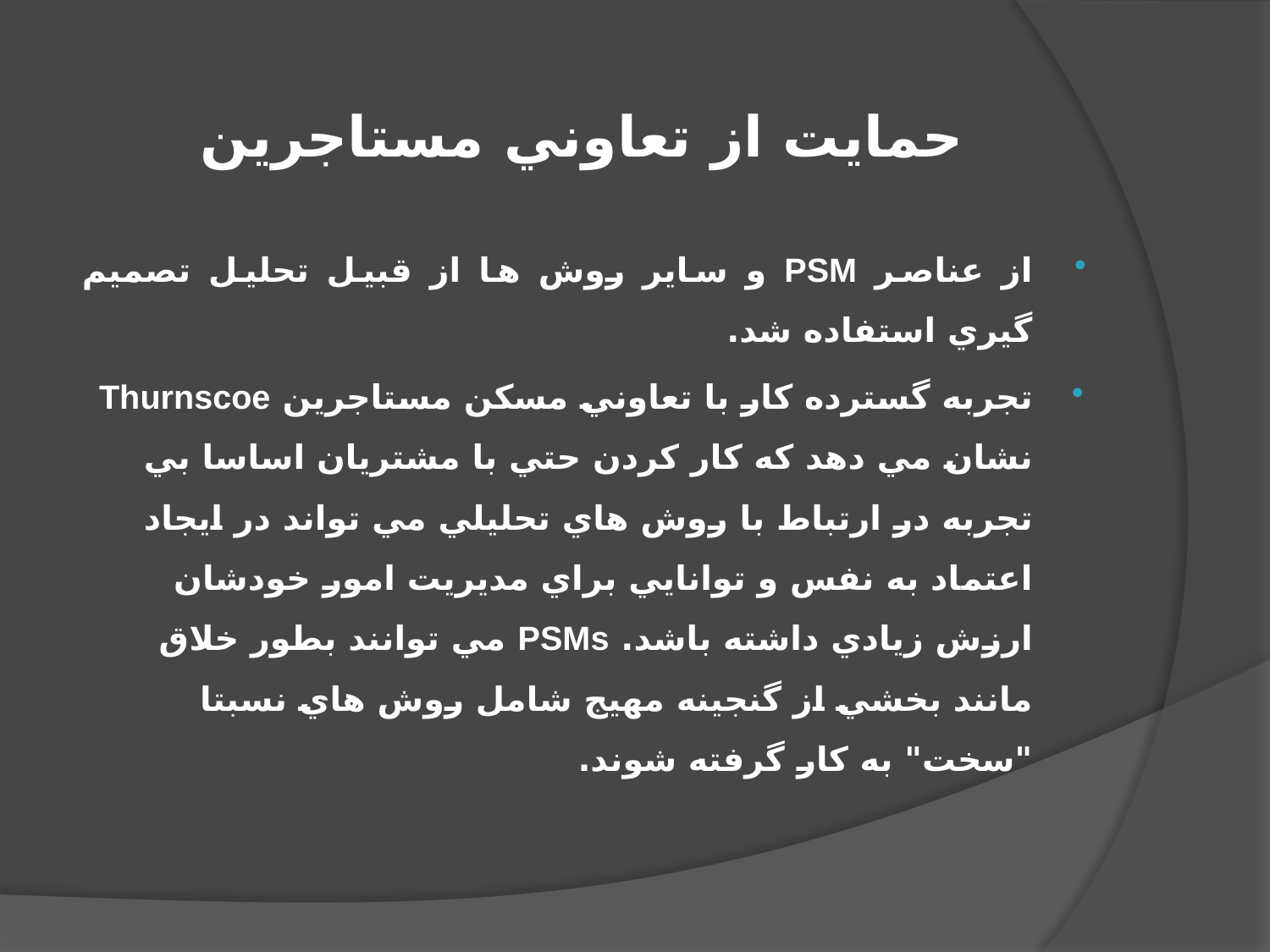

# حمايت از تعاوني مستاجرين
از عناصر PSM و ساير روش ها از قبيل تحليل تصميم گيري استفاده شد.
تجربه گسترده كار با تعاوني مسكن مستاجرين Thurnscoe نشان مي دهد كه كار كردن حتي با مشتريان اساسا بي تجربه در ارتباط با روش هاي تحليلي مي تواند در ايجاد اعتماد به نفس و توانايي براي مديريت امور خودشان ارزش زيادي داشته باشد. PSMs مي توانند بطور خلاق مانند بخشي از گنجينه مهيج شامل روش هاي نسبتا "سخت" به كار گرفته شوند.